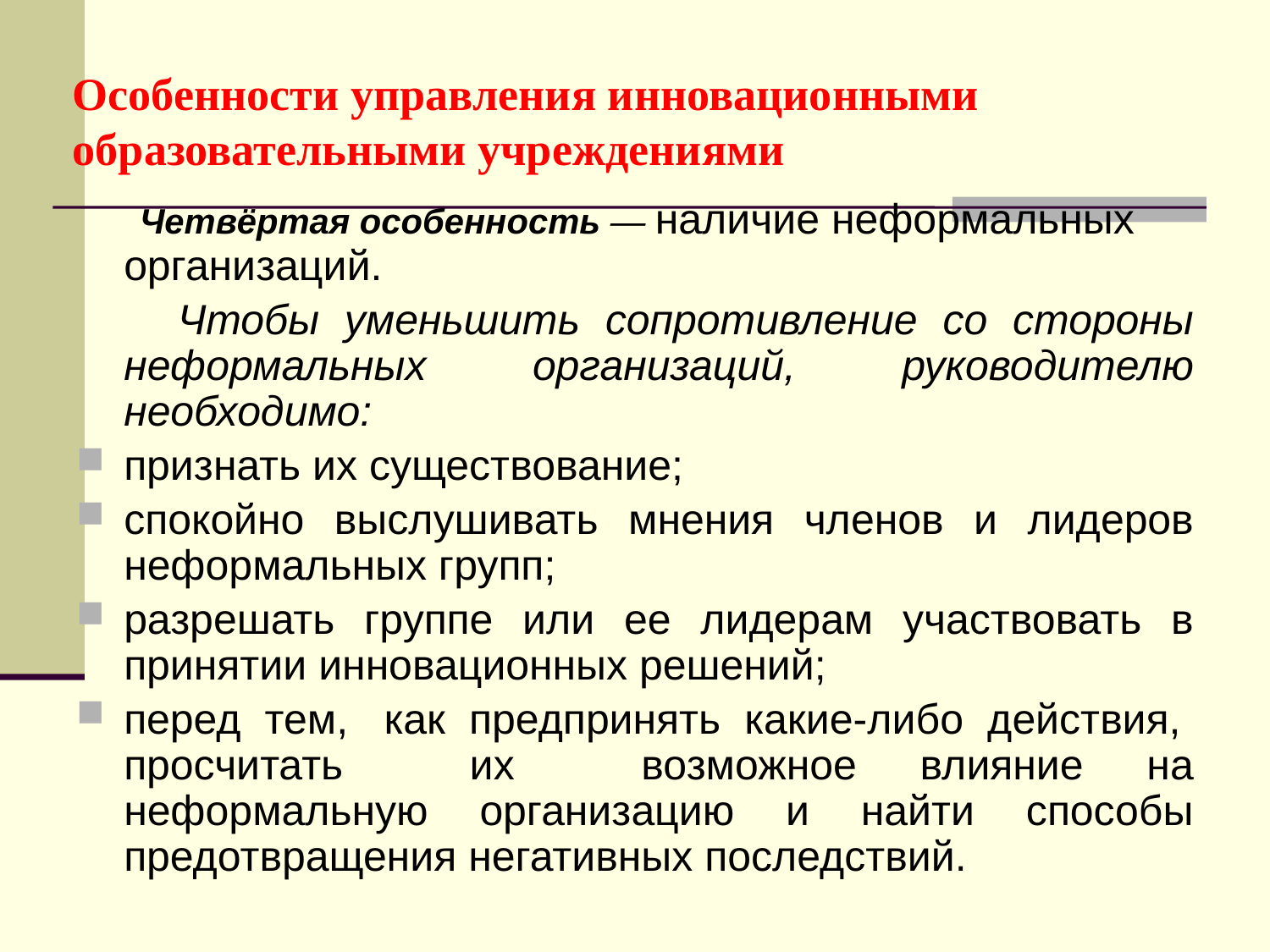

Особенности управления инновационными образовательными учреждениями
     Четвёртая особенность — наличие неформальных организаций.
    Чтобы уменьшить сопротивление со стороны неформальных организаций, руководителю необходимо:
признать их существование;
спокойно выслушивать мнения членов и лидеров неформальных групп;
разрешать группе или ее лидерам участвовать в принятии инновационных решений;
перед  тем,   как  предпринять  какие-либо  действия,  просчитать  их  возможное влияние на неформальную организацию и найти способы предотвращения негативных последствий.